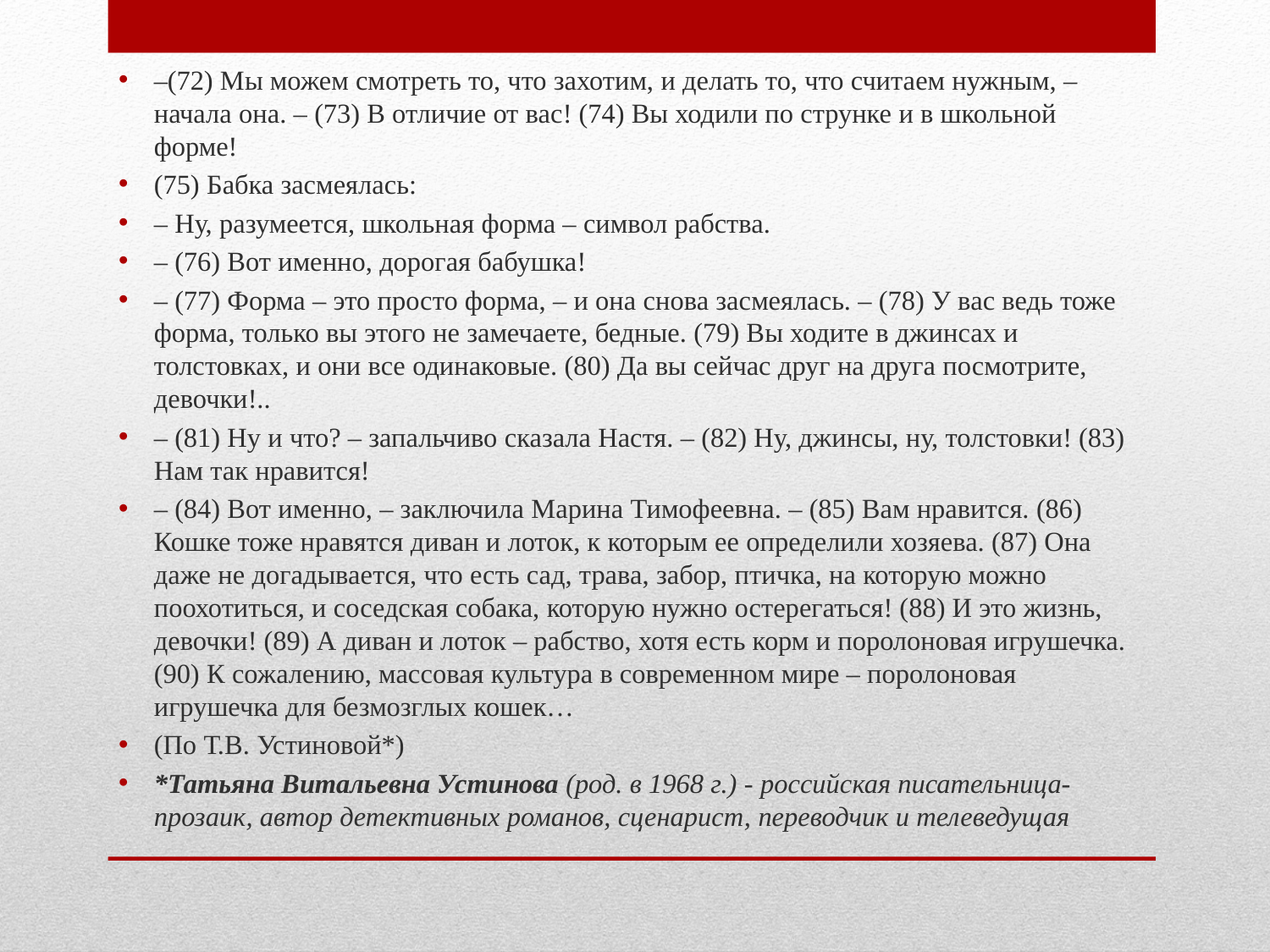

–(72) Мы можем смотреть то, что захотим, и делать то, что считаем нужным, – начала она. – (73) В отличие от вас! (74) Вы ходили по струнке и в школьной форме!
(75) Бабка засмеялась:
– Ну, разумеется, школьная форма – символ рабства.
– (76) Вот именно, дорогая бабушка!
– (77) Форма – это просто форма, – и она снова засмеялась. – (78) У вас ведь тоже форма, только вы этого не замечаете, бедные. (79) Вы ходите в джинсах и толстовках, и они все одинаковые. (80) Да вы сейчас друг на друга посмотрите, девочки!..
– (81) Ну и что? – запальчиво сказала Настя. – (82) Ну, джинсы, ну, толстовки! (83) Нам так нравится!
– (84) Вот именно, – заключила Марина Тимофеевна. – (85) Вам нравится. (86) Кошке тоже нравятся диван и лоток, к которым ее определили хозяева. (87) Она даже не догадывается, что есть сад, трава, забор, птичка, на которую можно поохотиться, и соседская собака, которую нужно остерегаться! (88) И это жизнь, девочки! (89) А диван и лоток – рабство, хотя есть корм и поролоновая игрушечка. (90) К сожалению, массовая культура в современном мире – поролоновая игрушечка для безмозглых кошек…
(По Т.В. Устиновой*)
*Татьяна Витальевна Устинова (род. в 1968 г.) - российская писательница-прозаик, автор детективных романов, сценарист, переводчик и телеведущая